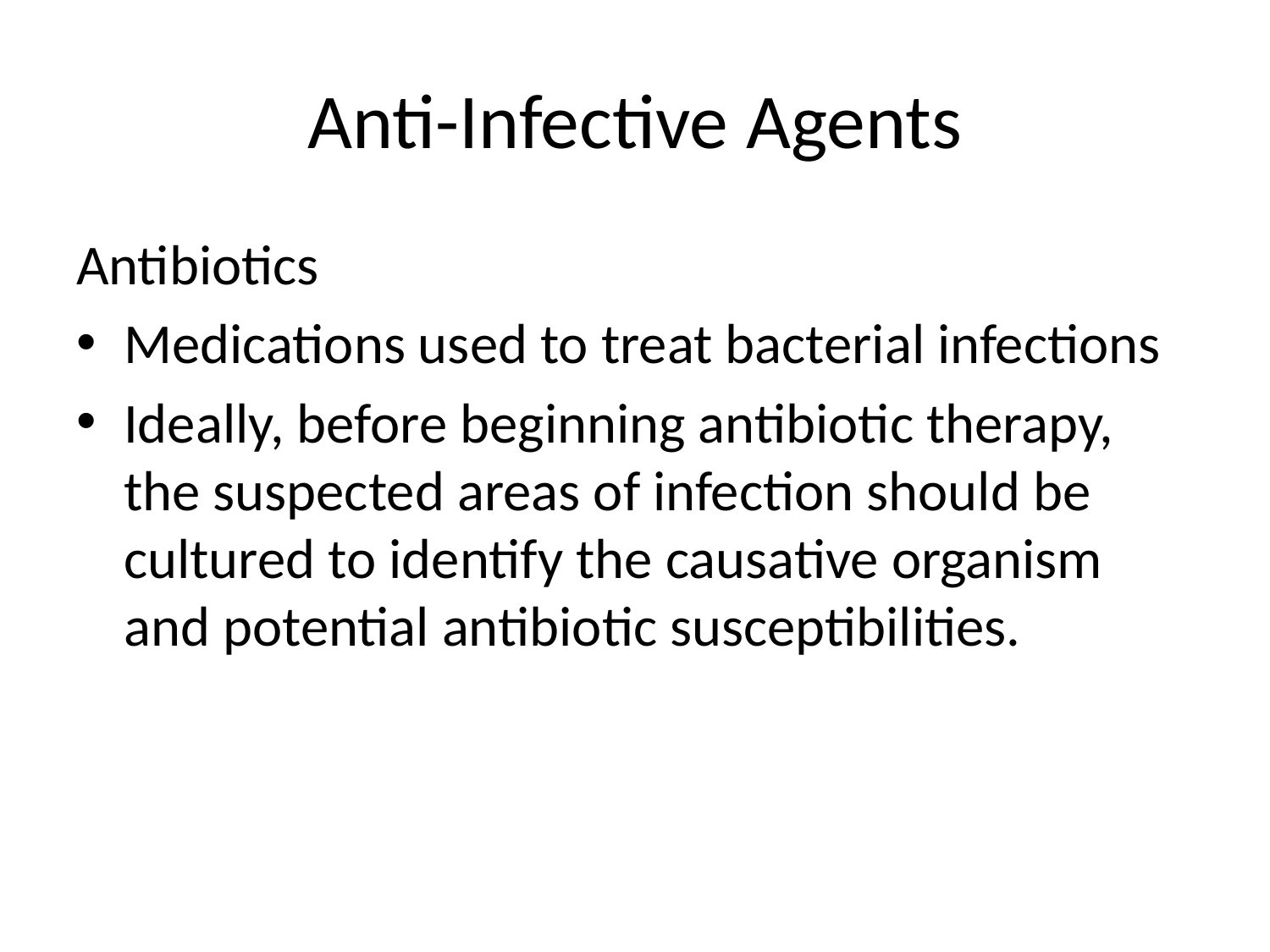

# Anti-Infective Agents
Antibiotics
Medications used to treat bacterial infections
Ideally, before beginning antibiotic therapy, the suspected areas of infection should be cultured to identify the causative organism and potential antibiotic susceptibilities.